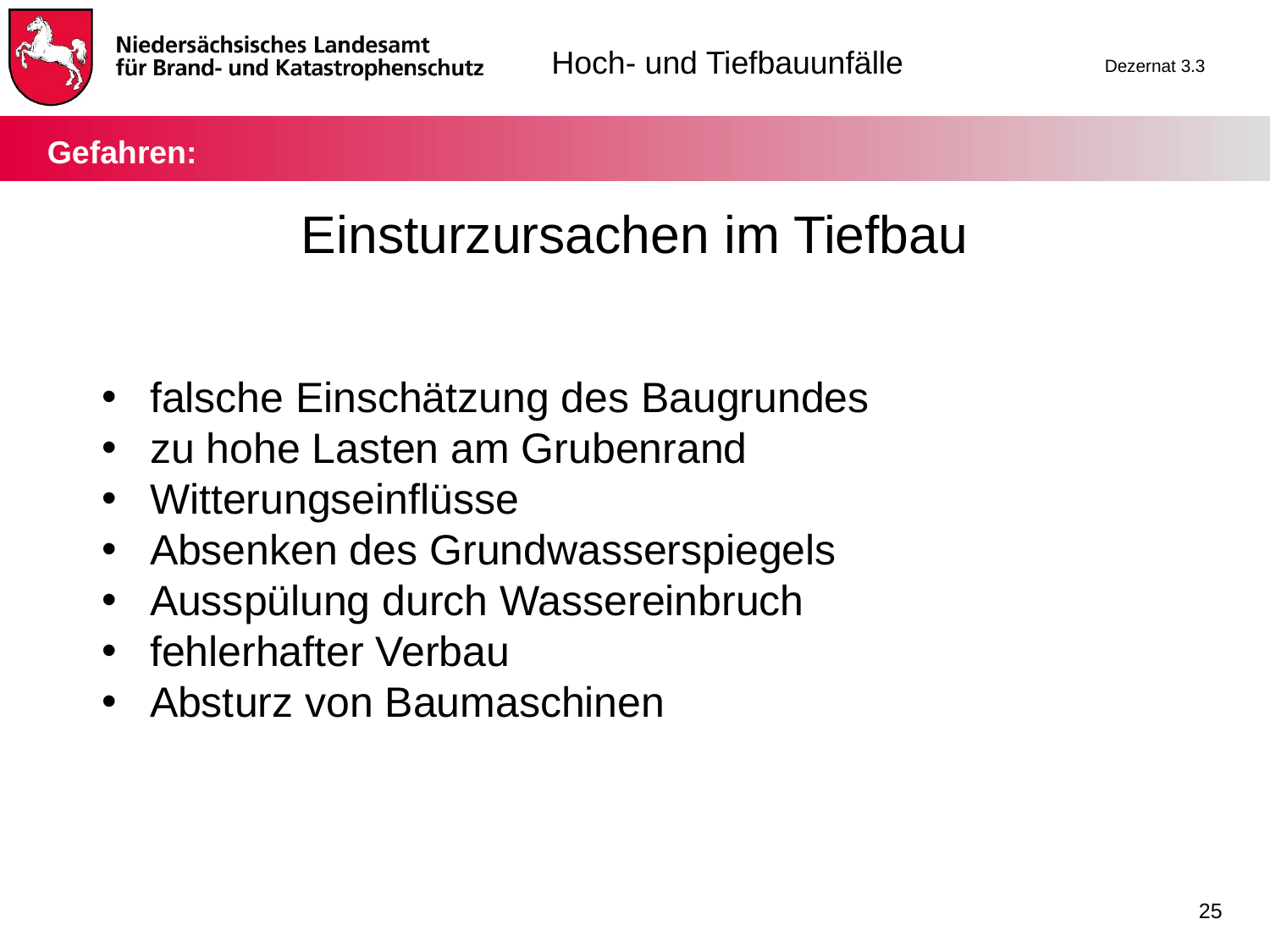

Gefahren:
Einsturzursachen im Tiefbau
falsche Einschätzung des Baugrundes
zu hohe Lasten am Grubenrand
Witterungseinflüsse
Absenken des Grundwasserspiegels
Ausspülung durch Wassereinbruch
fehlerhafter Verbau
Absturz von Baumaschinen
25